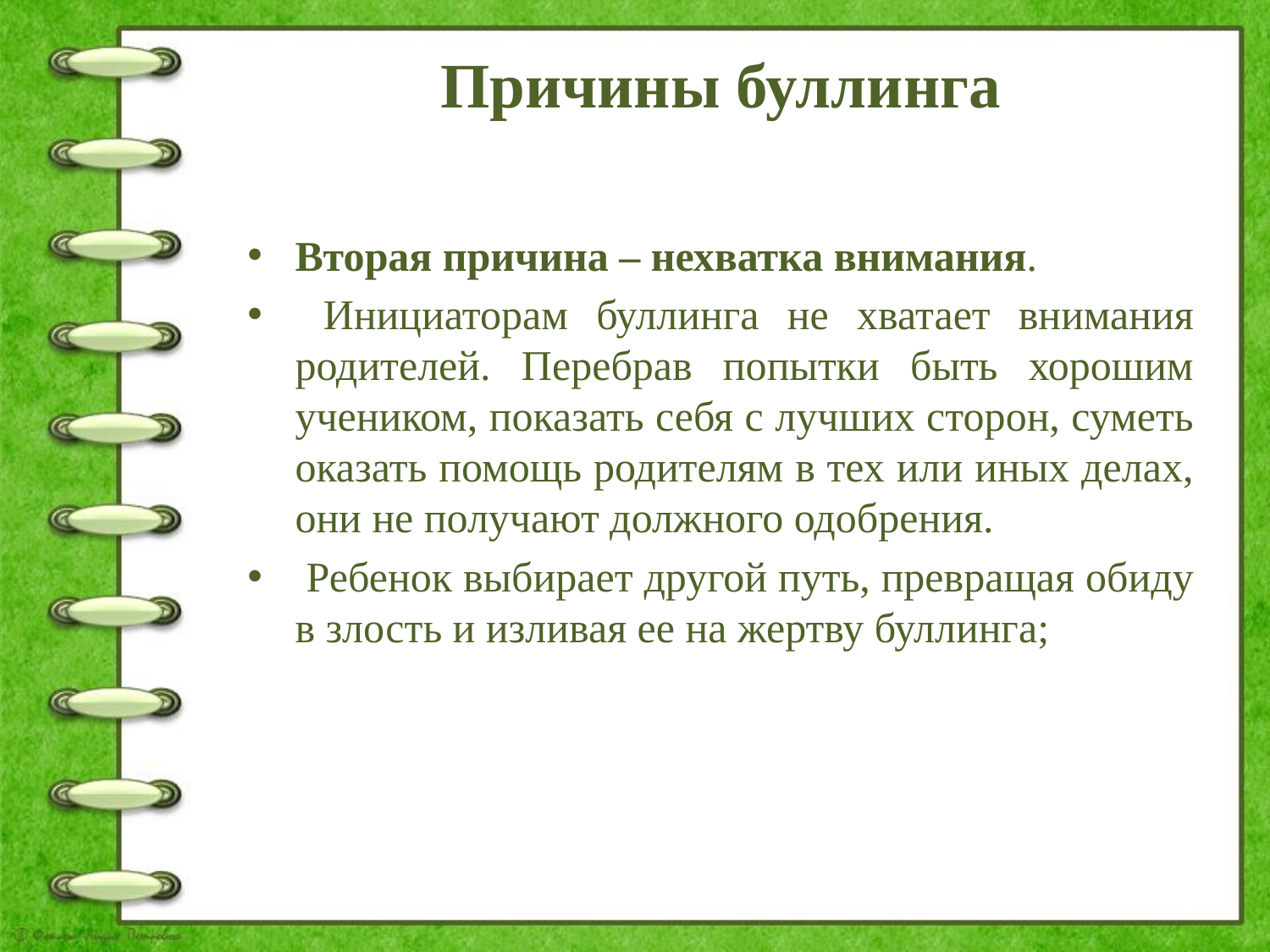

# Причины буллинга
Вторая причина – нехватка внимания.
 Инициаторам буллинга не хватает внимания родителей. Перебрав попытки быть хорошим учеником, показать себя с лучших сторон, суметь оказать помощь родителям в тех или иных делах, они не получают должного одобрения.
 Ребенок выбирает другой путь, превращая обиду в злость и изливая ее на жертву буллинга;